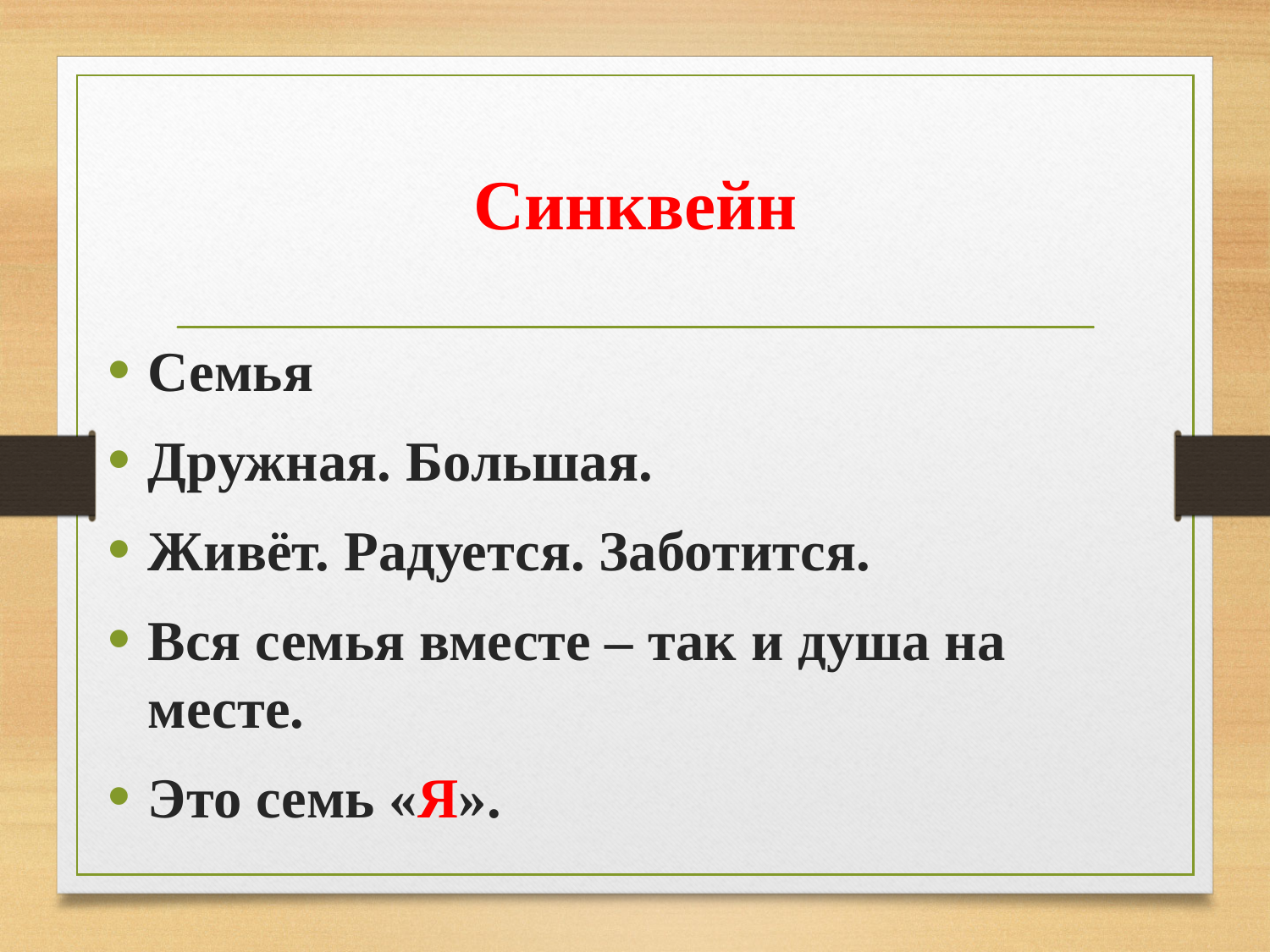

# Синквейн
Семья
Дружная. Большая.
Живёт. Радуется. Заботится.
Вся семья вместе – так и душа на месте.
Это семь «Я».